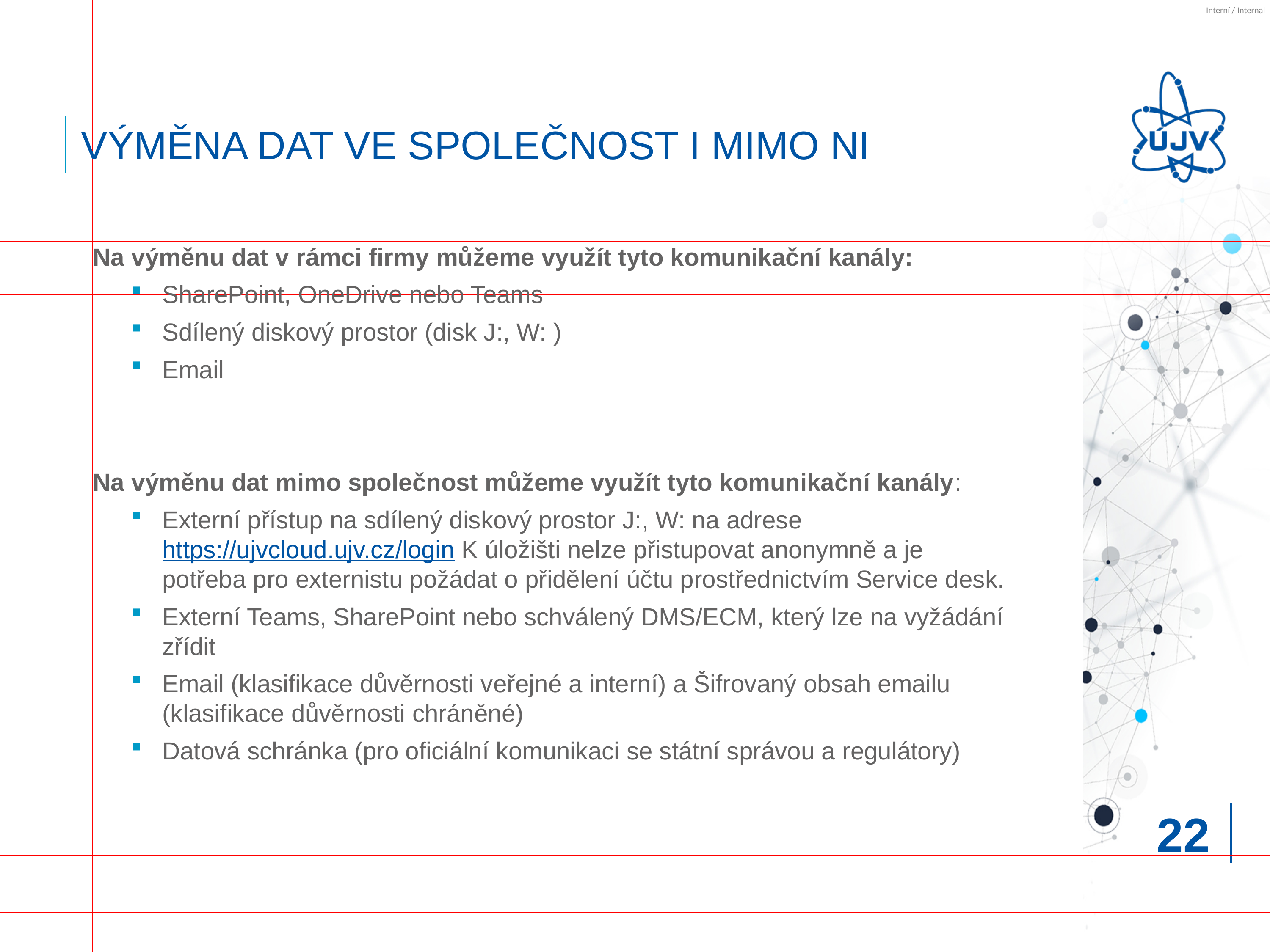

# výměna dat ve společnost i mimo ni
Na výměnu dat v rámci firmy můžeme využít tyto komunikační kanály:
SharePoint, OneDrive nebo Teams
Sdílený diskový prostor (disk J:, W: )
Email

Na výměnu dat mimo společnost můžeme využít tyto komunikační kanály:
Externí přístup na sdílený diskový prostor J:, W: na adrese https://ujvcloud.ujv.cz/login K úložišti nelze přistupovat anonymně a je potřeba pro externistu požádat o přidělení účtu prostřednictvím Service desk.
Externí Teams, SharePoint nebo schválený DMS/ECM, který lze na vyžádání zřídit
Email (klasifikace důvěrnosti veřejné a interní) a Šifrovaný obsah emailu (klasifikace důvěrnosti chráněné)
Datová schránka (pro oficiální komunikaci se státní správou a regulátory)

22